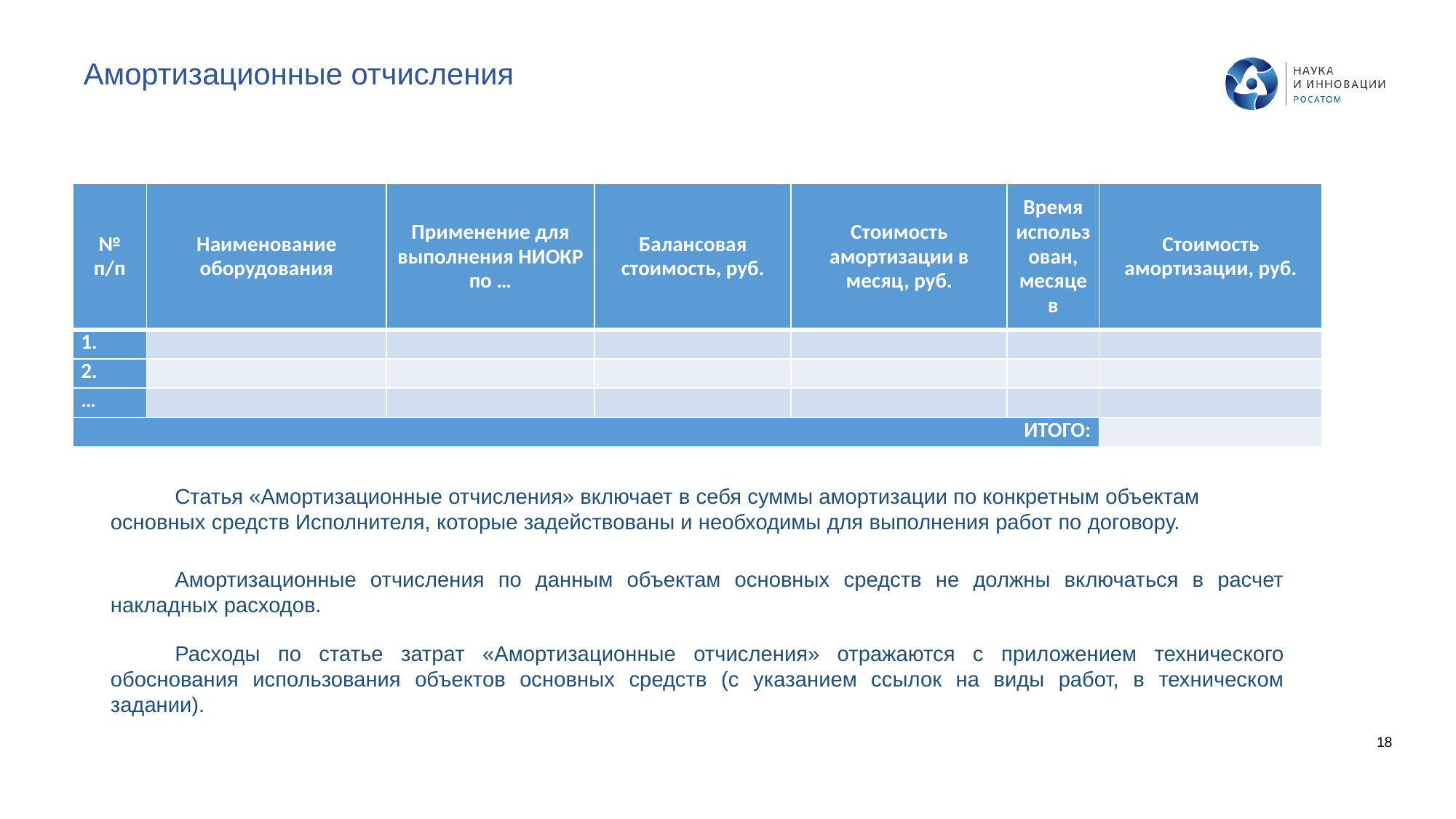

Амортизационные отчисления
| № п/п | Наименование оборудования | Применение для выполнения НИОКР по … | Балансовая стоимость, руб. | Стоимость амортизации в месяц, руб. | Время использован, месяцев | Стоимость амортизации, руб. |
| --- | --- | --- | --- | --- | --- | --- |
| 1. |  |  |  |  |  |  |
| 2. |  |  |  |  |  |  |
| … |  |  |  |  |  |  |
| ИТОГО: |  |  |  |  |  |  |
Статья «Амортизационные отчисления» включает в себя суммы амортизации по конкретным объектам основных средств Исполнителя, которые задействованы и необходимы для выполнения работ по договору.
Амортизационные отчисления по данным объектам основных средств не должны включаться в расчет накладных расходов.
Расходы по статье затрат «Амортизационные отчисления» отражаются с приложением технического обоснования использования объектов основных средств (с указанием ссылок на виды работ, в техническом задании).